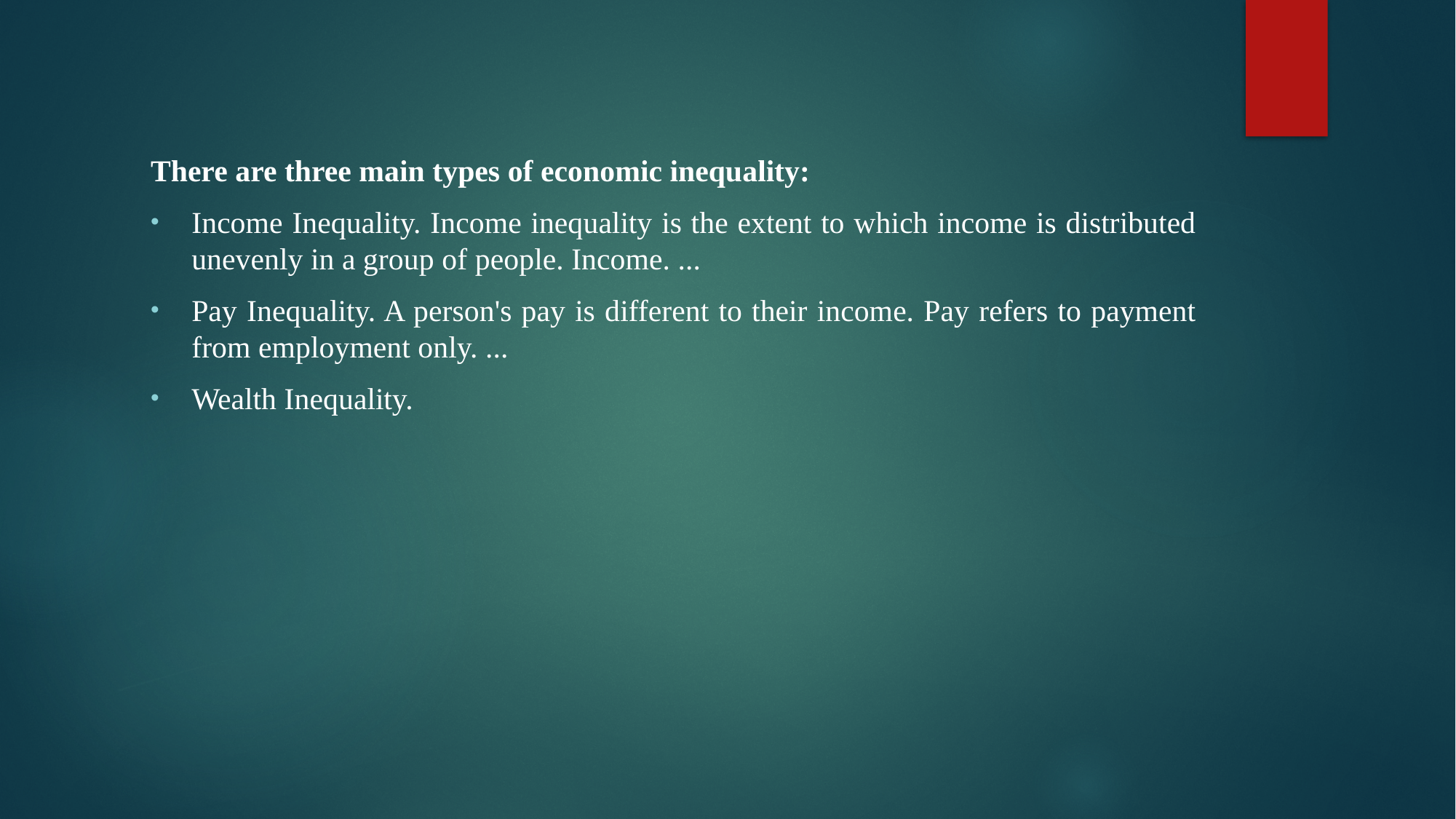

There are three main types of economic inequality:
Income Inequality. Income inequality is the extent to which income is distributed unevenly in a group of people. Income. ...
Pay Inequality. A person's pay is different to their income. Pay refers to payment from employment only. ...
Wealth Inequality.